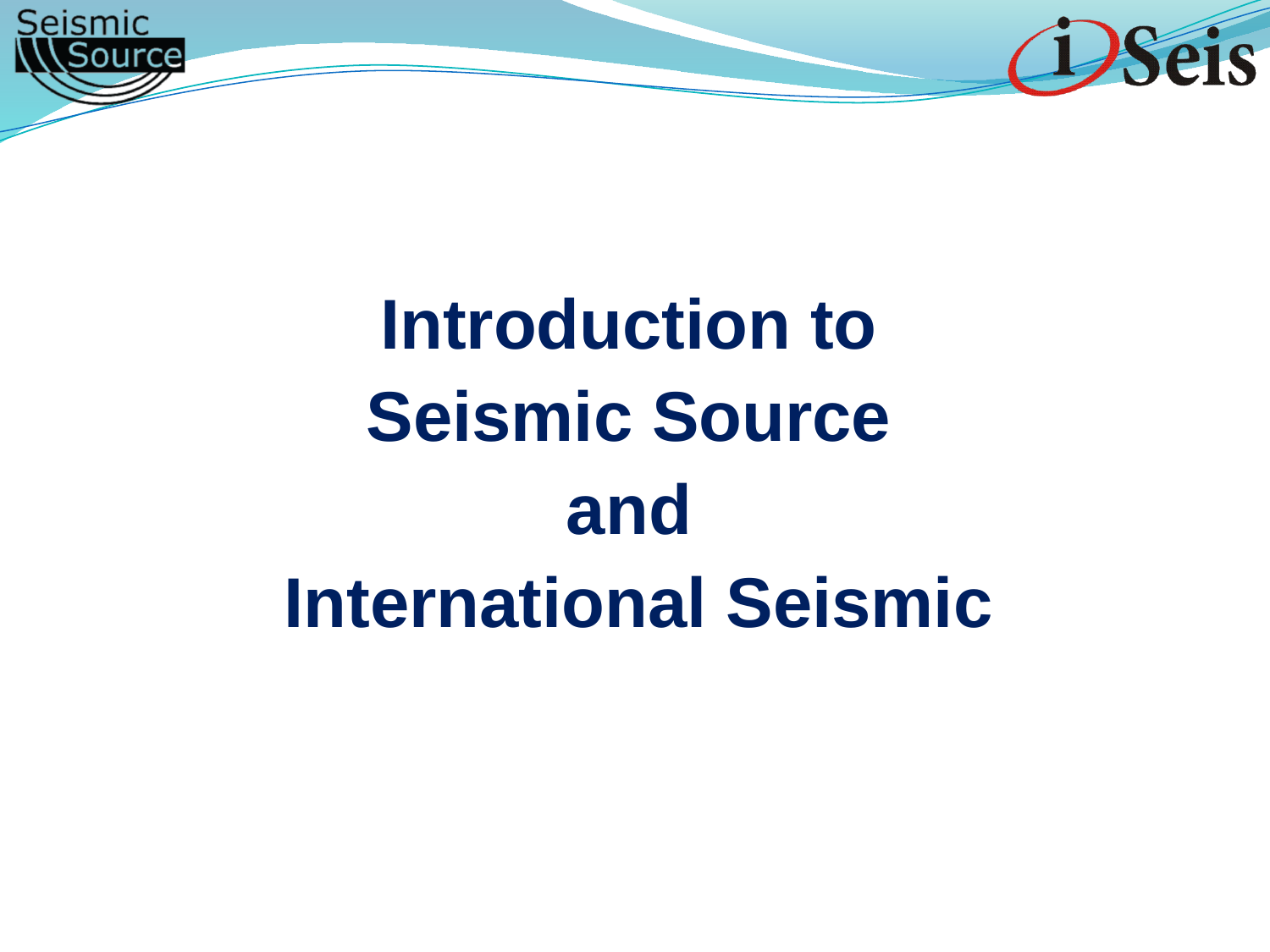

Introduction to
Seismic Source
and
International Seismic